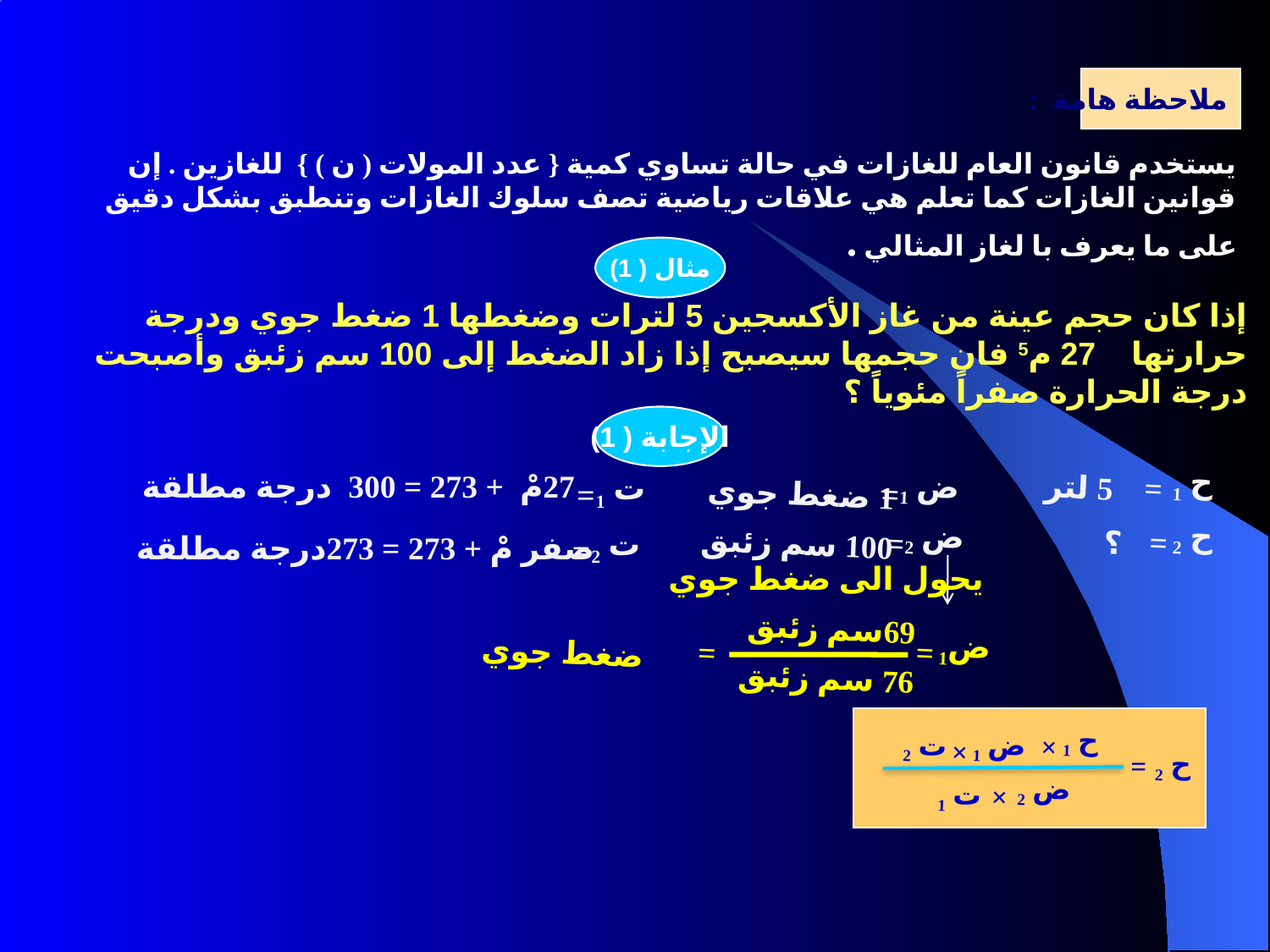

ملاحظة هامة  :
يستخدم قانون العام للغازات في حالة تساوي كمية { عدد المولات ( ن ) }  للغازين . إن قوانين الغازات كما تعلم هي علاقات رياضية تصف سلوك الغازات وتنطبق بشكل دقيق على ما يعرف با لغاز المثالي .
مثال ( 1)
إذا كان حجم عينة من غاز الأكسجين 5 لترات وضغطها 1 ضغط جوي ودرجة حرارتها    27 م5 فان حجمها سيصبح إذا زاد الضغط إلى 100 سم زئبق وأصبحت درجة الحرارة صفراً مئوياً ؟

الإجابة ( 1)
ح 1
27مْ  + 273 = 300  درجة مطلقة
5 لتر
ض 1
=
ت 1
 1 ضغط جوي
=
=
ض 2
ح 2
؟
=
 100 سم زئبق
=
ت 2
صفر مْ + 273 = 273درجة مطلقة
=
يحول الى ضغط جوي
69سم زئبق
ض1
ضغط جوي
=
=
76 سم زئبق
ح 1
ت 2
ض 1
×
×

=
ح 2
ض 2
ت 1
×